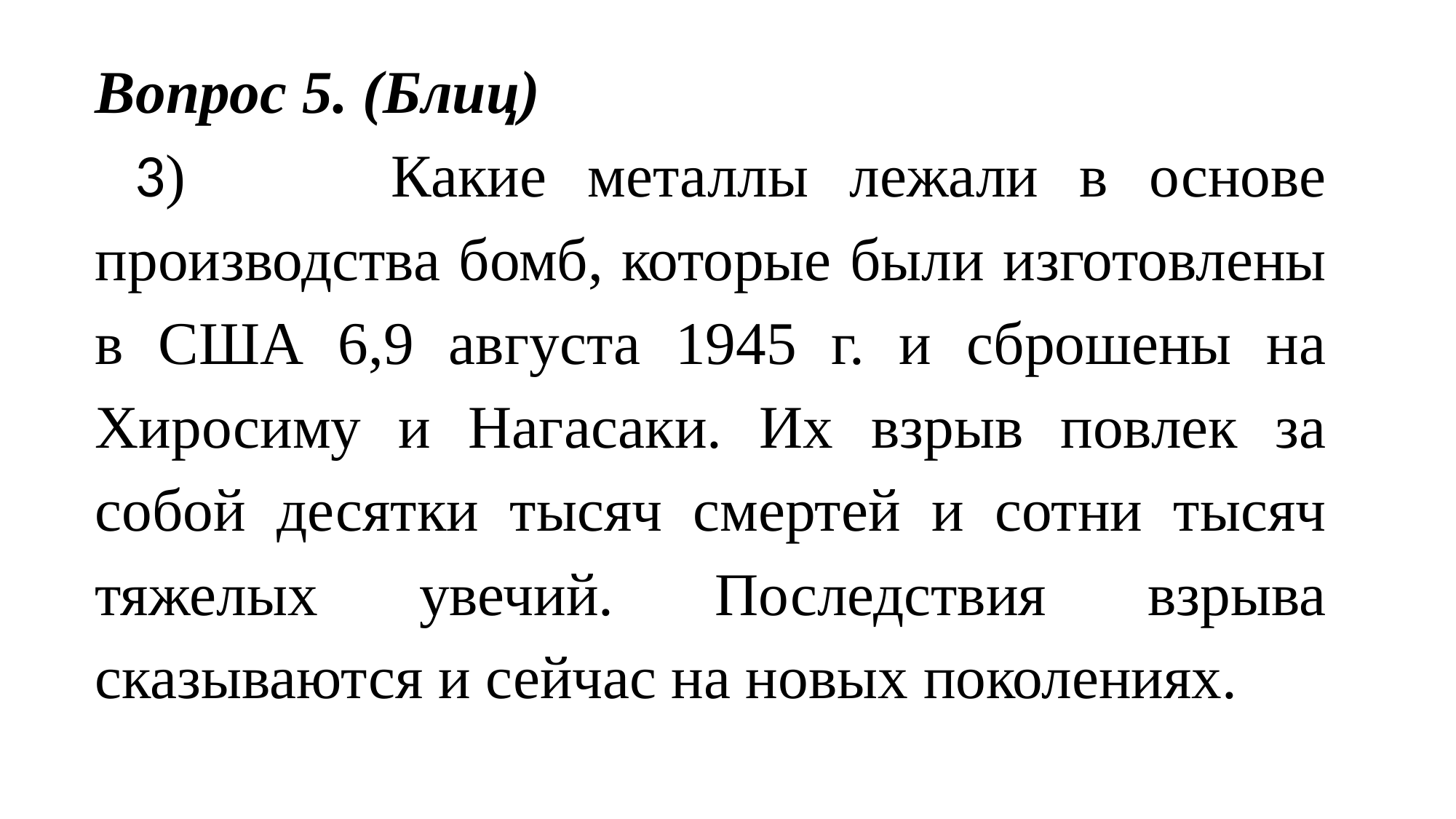

Вопрос 5. (Блиц)
 3)     Какие металлы лежали в основе производства бомб, которые были изготовлены в США 6,9 августа 1945 г. и сброшены на Хиросиму и Нагасаки. Их взрыв повлек за собой десятки тысяч смертей и сотни тысяч тяжелых увечий. Последствия взрыва сказываются и сейчас на новых поколениях.